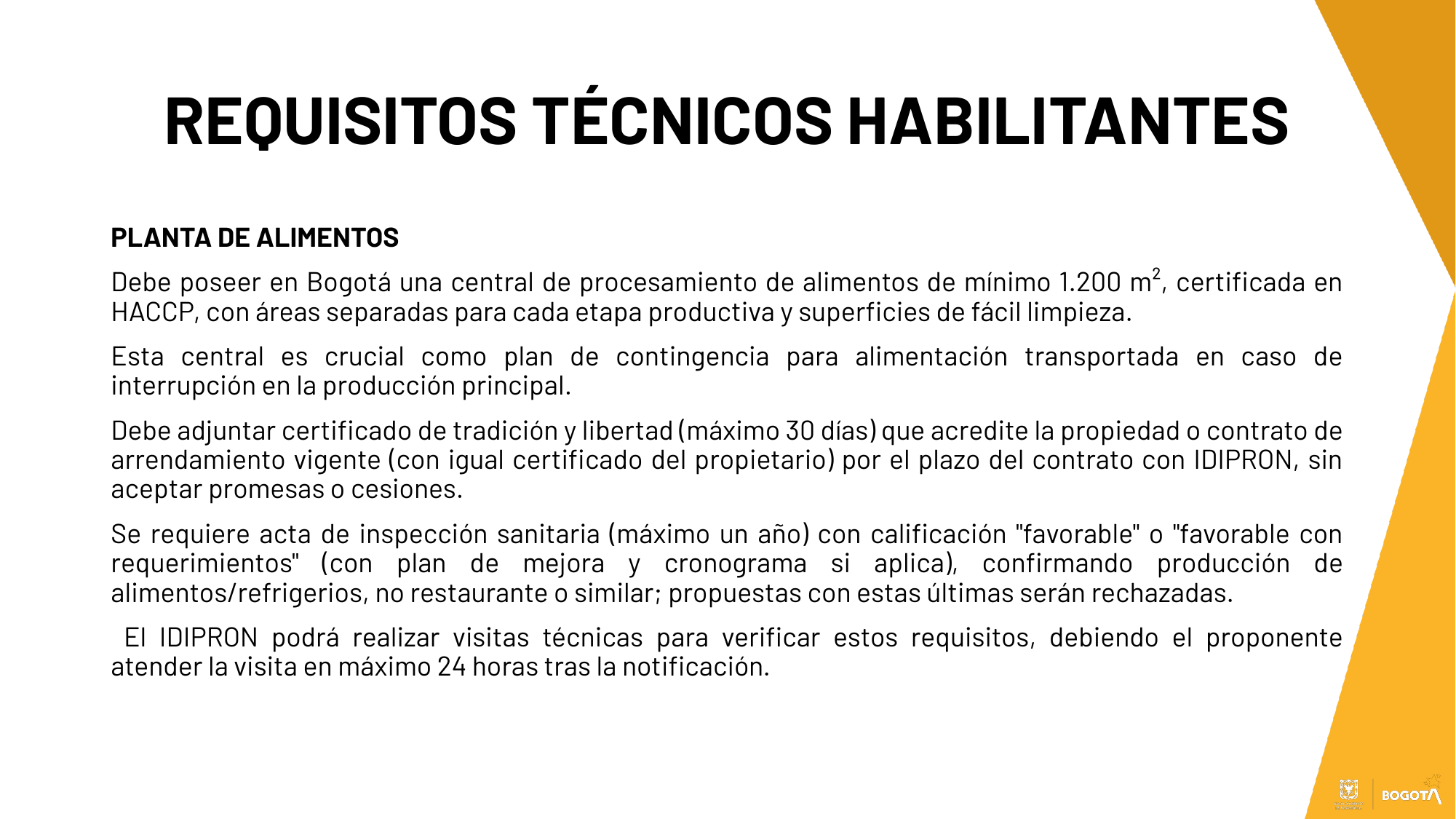

# REQUISITOS TÉCNICOS HABILITANTES
PLANTA DE ALIMENTOS
Debe poseer en Bogotá una central de procesamiento de alimentos de mínimo 1.200 m², certificada en HACCP, con áreas separadas para cada etapa productiva y superficies de fácil limpieza.
Esta central es crucial como plan de contingencia para alimentación transportada en caso de interrupción en la producción principal.
Debe adjuntar certificado de tradición y libertad (máximo 30 días) que acredite la propiedad o contrato de arrendamiento vigente (con igual certificado del propietario) por el plazo del contrato con IDIPRON, sin aceptar promesas o cesiones.
Se requiere acta de inspección sanitaria (máximo un año) con calificación "favorable" o "favorable con requerimientos" (con plan de mejora y cronograma si aplica), confirmando producción de alimentos/refrigerios, no restaurante o similar; propuestas con estas últimas serán rechazadas.
 El IDIPRON podrá realizar visitas técnicas para verificar estos requisitos, debiendo el proponente atender la visita en máximo 24 horas tras la notificación.